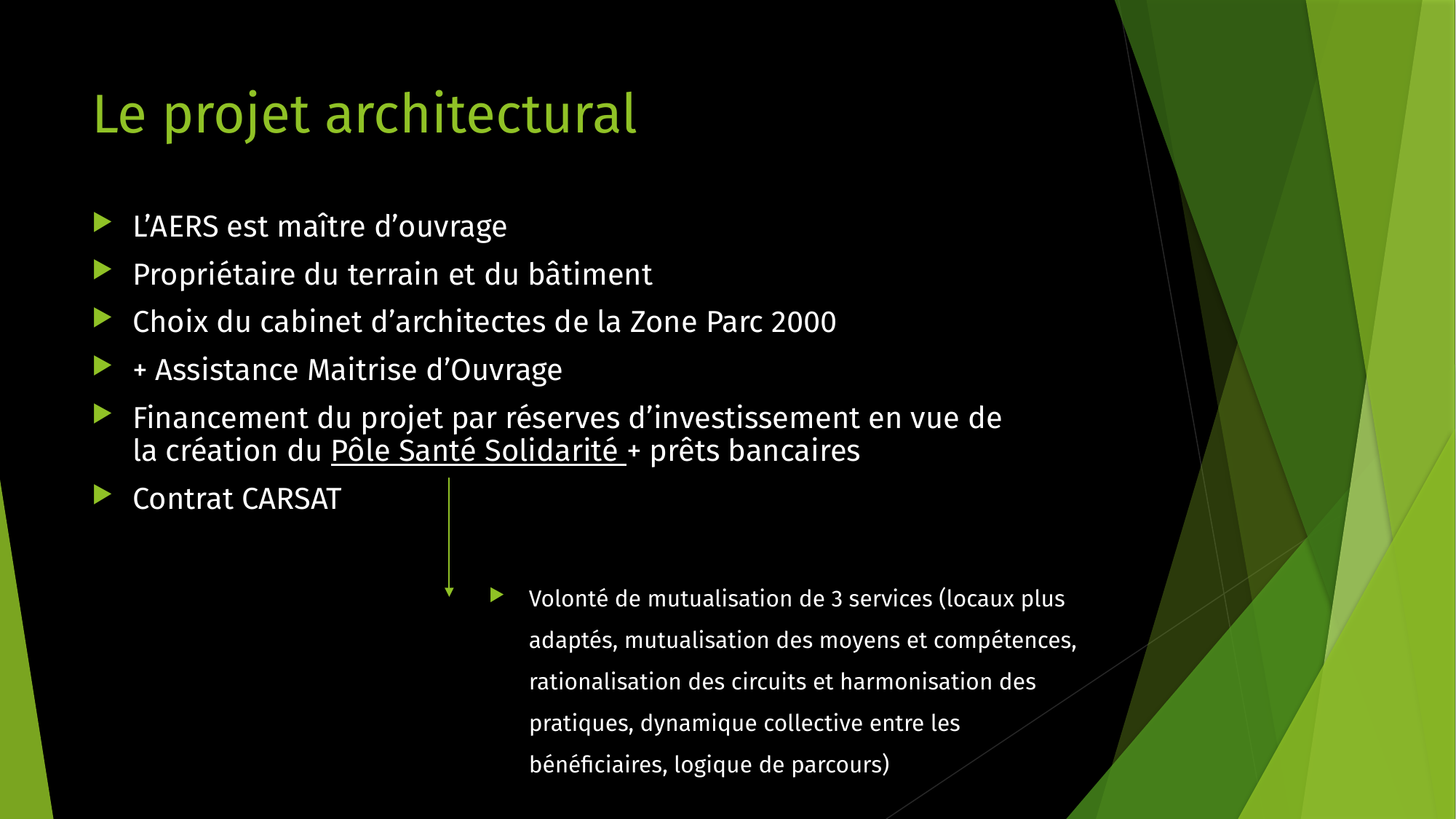

# Le projet architectural
L’AERS est maître d’ouvrage
Propriétaire du terrain et du bâtiment
Choix du cabinet d’architectes de la Zone Parc 2000
+ Assistance Maitrise d’Ouvrage
Financement du projet par réserves d’investissement en vue de la création du Pôle Santé Solidarité + prêts bancaires
Contrat CARSAT

Volonté de mutualisation de 3 services (locaux plus adaptés, mutualisation des moyens et compétences, rationalisation des circuits et harmonisation des pratiques, dynamique collective entre les bénéficiaires, logique de parcours)